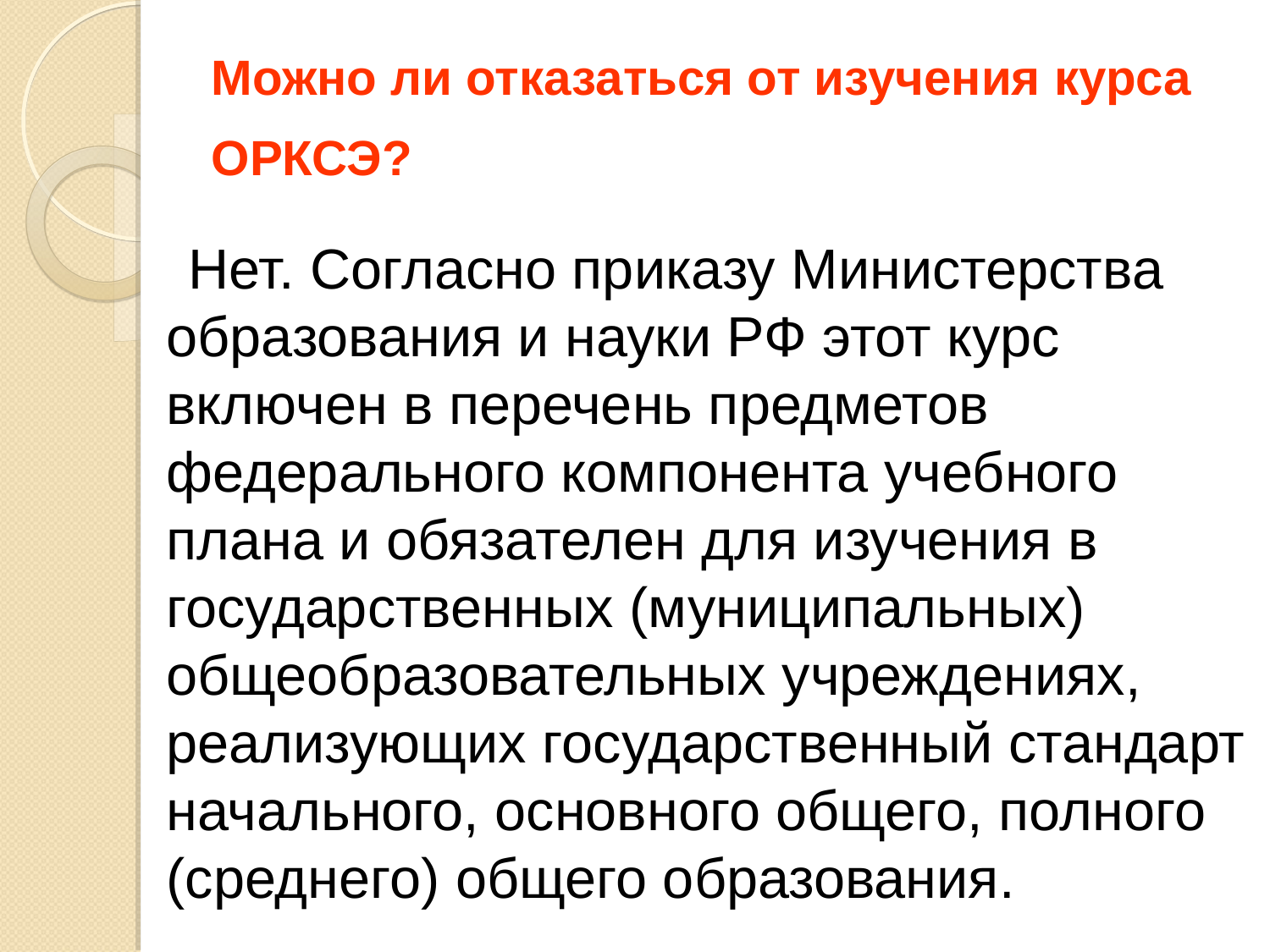

Можно ли отказаться от изучения курса ОРКСЭ?
    Нет. Согласно приказу Министерства образования и науки РФ этот курс включен в перечень предметов федерального компонента учебного плана и обязателен для изучения в государственных (муниципальных) общеобразовательных учреждениях, реализующих государственный стандарт начального, основного общего, полного (среднего) общего образования.